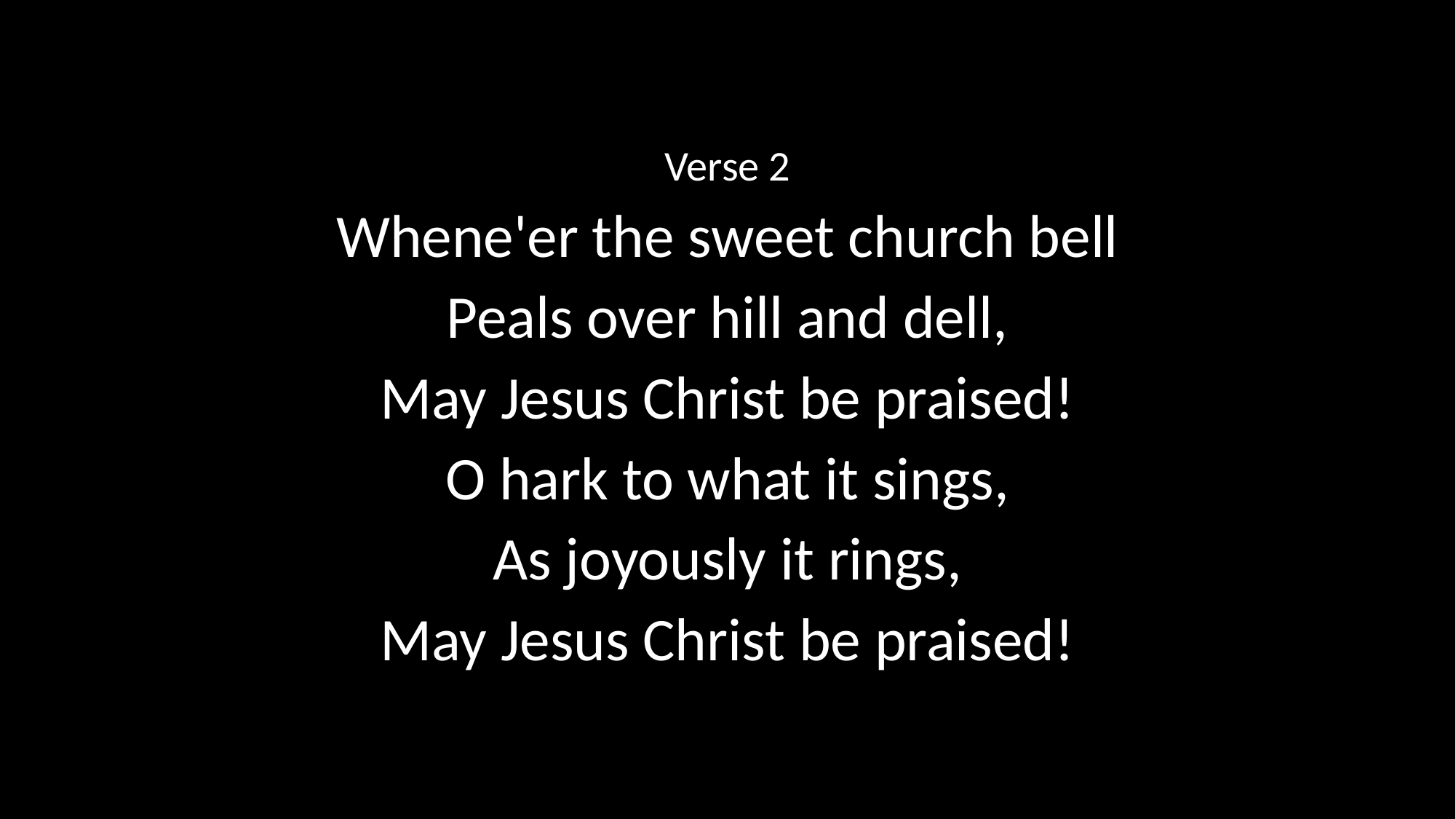

Verse 2
Whene'er the sweet church bell
Peals over hill and dell,
May Jesus Christ be praised!
O hark to what it sings,
As joyously it rings,
May Jesus Christ be praised!